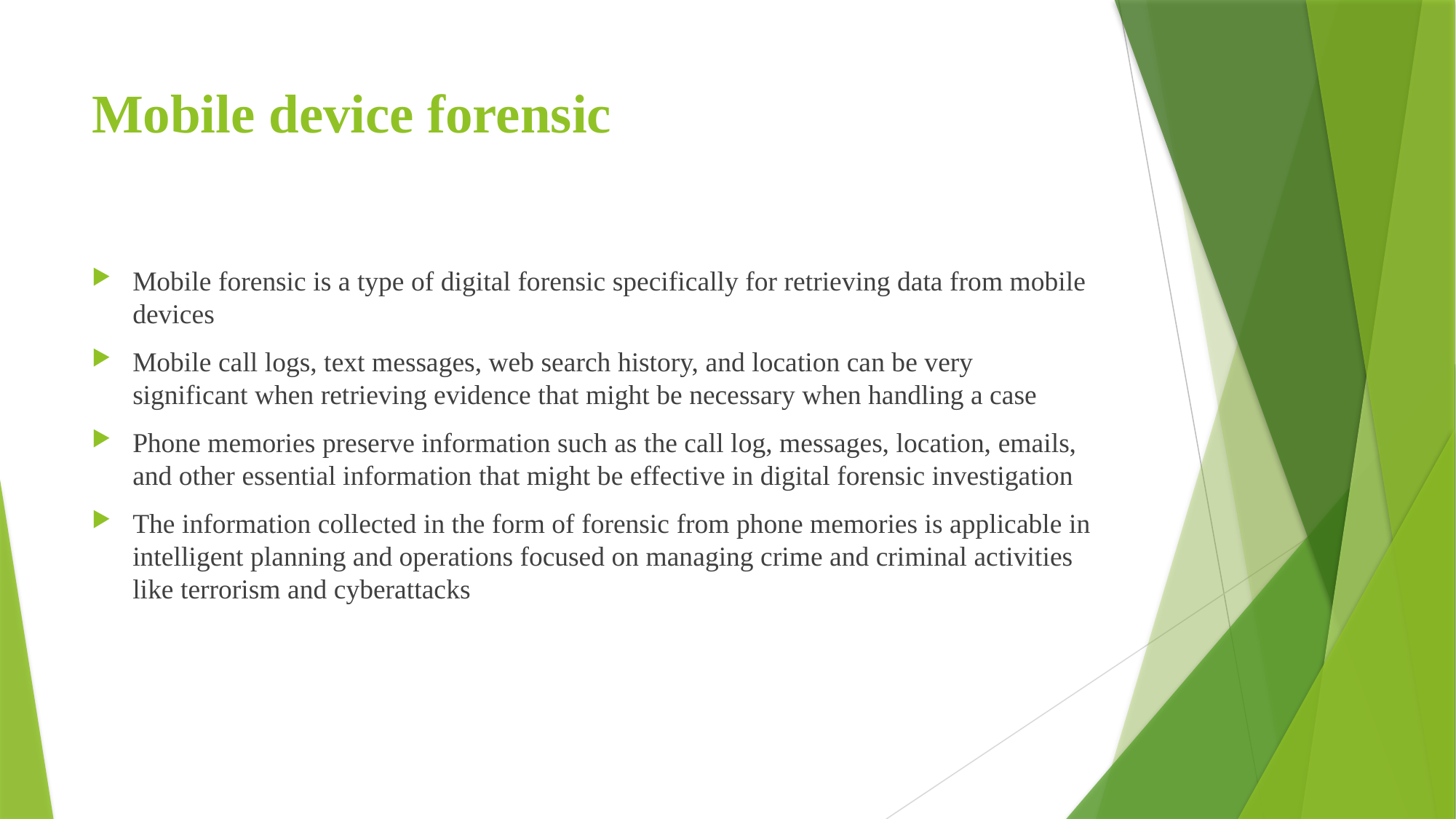

# Mobile device forensic
Mobile forensic is a type of digital forensic specifically for retrieving data from mobile devices
Mobile call logs, text messages, web search history, and location can be very significant when retrieving evidence that might be necessary when handling a case
Phone memories preserve information such as the call log, messages, location, emails, and other essential information that might be effective in digital forensic investigation
The information collected in the form of forensic from phone memories is applicable in intelligent planning and operations focused on managing crime and criminal activities like terrorism and cyberattacks